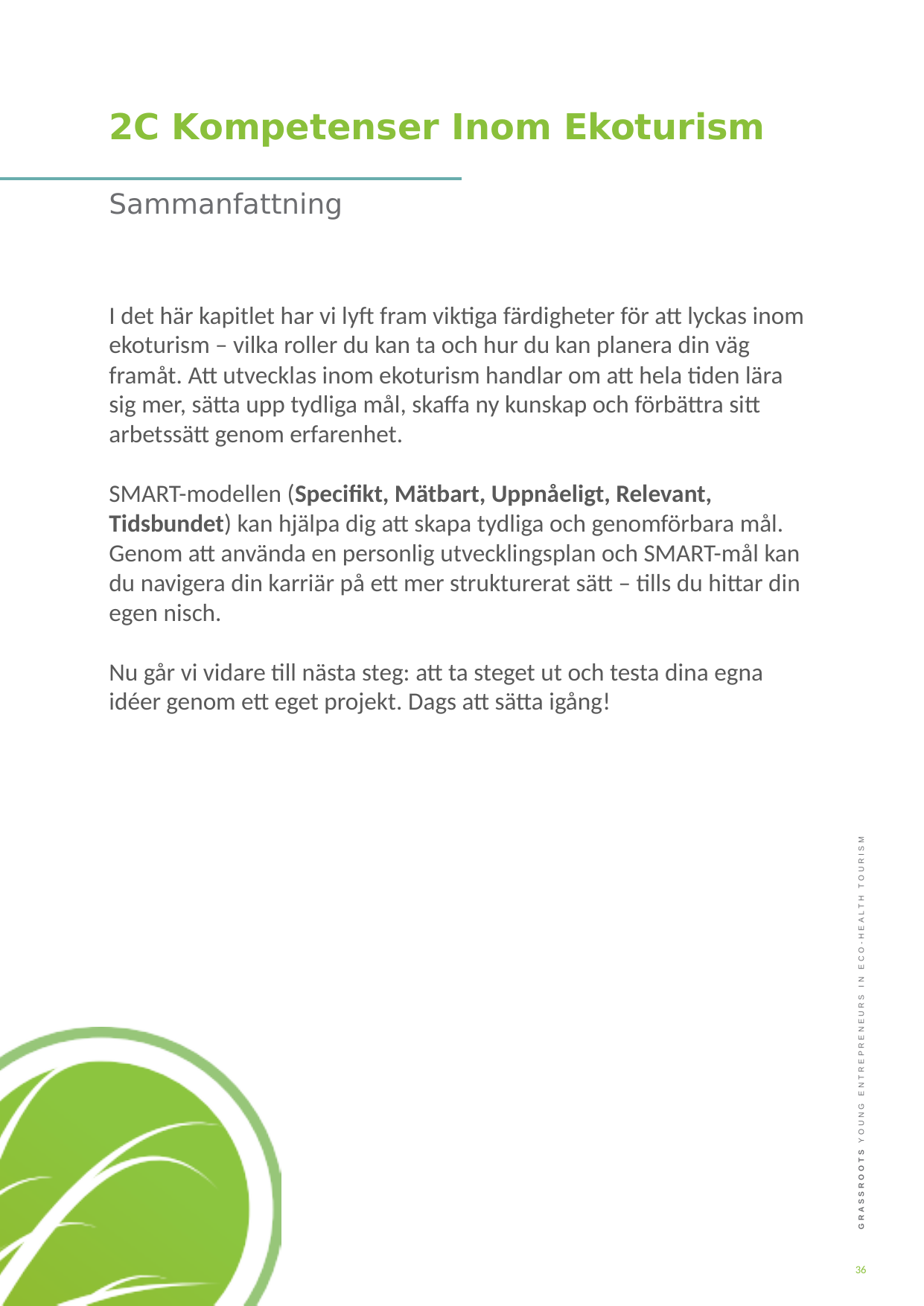

2C Kompetenser Inom Ekoturism
Sammanfattning
I det här kapitlet har vi lyft fram viktiga färdigheter för att lyckas inom ekoturism – vilka roller du kan ta och hur du kan planera din väg framåt. Att utvecklas inom ekoturism handlar om att hela tiden lära sig mer, sätta upp tydliga mål, skaffa ny kunskap och förbättra sitt arbetssätt genom erfarenhet.

SMART-modellen (Specifikt, Mätbart, Uppnåeligt, Relevant, Tidsbundet) kan hjälpa dig att skapa tydliga och genomförbara mål. Genom att använda en personlig utvecklingsplan och SMART-mål kan du navigera din karriär på ett mer strukturerat sätt – tills du hittar din egen nisch.

Nu går vi vidare till nästa steg: att ta steget ut och testa dina egna idéer genom ett eget projekt. Dags att sätta igång!
36